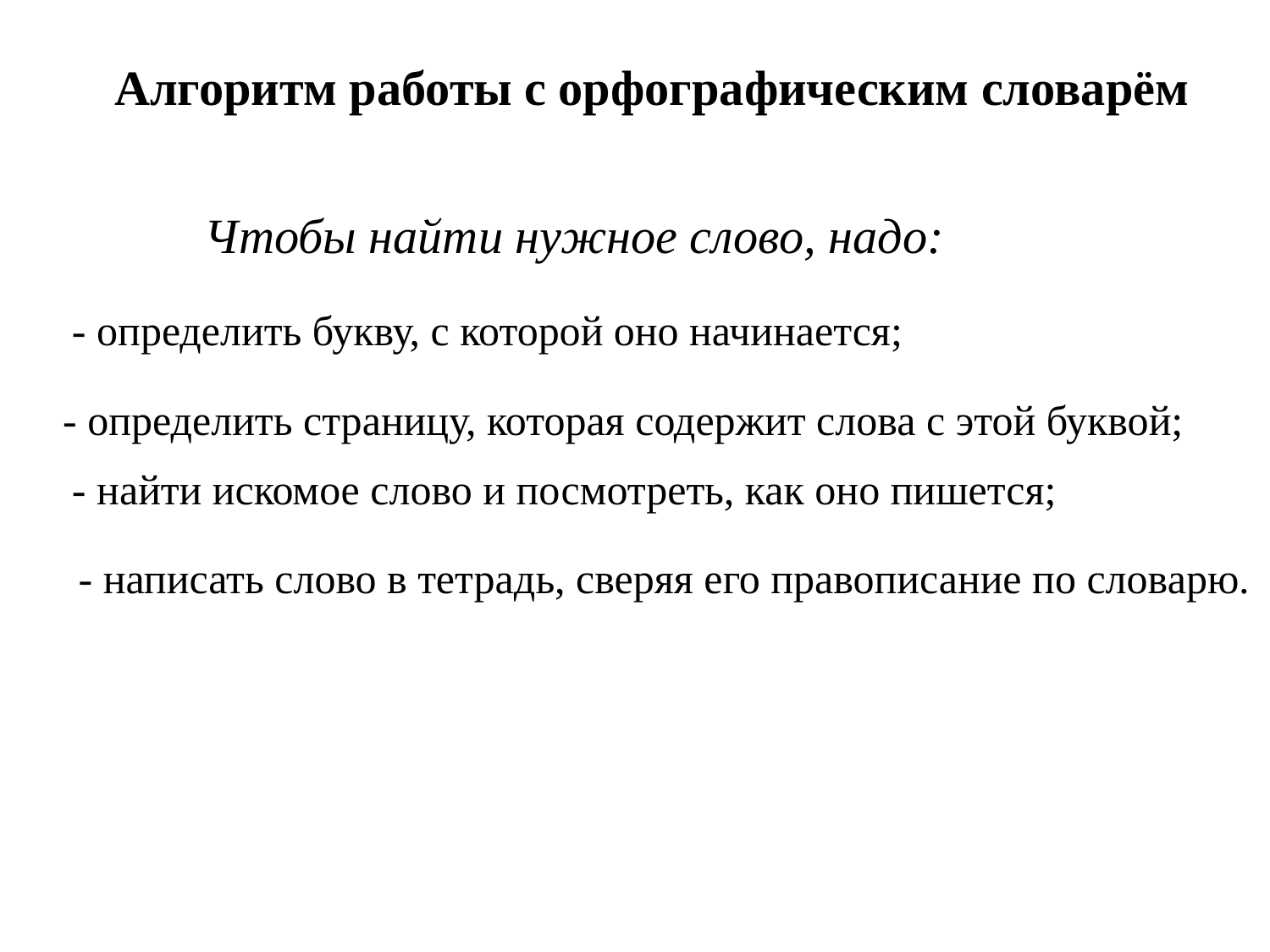

Алгоритм работы с орфографическим словарём
Чтобы найти нужное слово, надо:

- определить букву, с которой оно начинается;

 - определить страницу, которая содержит слова с этой буквой;

- найти искомое слово и посмотреть, как оно пишется;

- написать слово в тетрадь, сверяя его правописание по словарю.